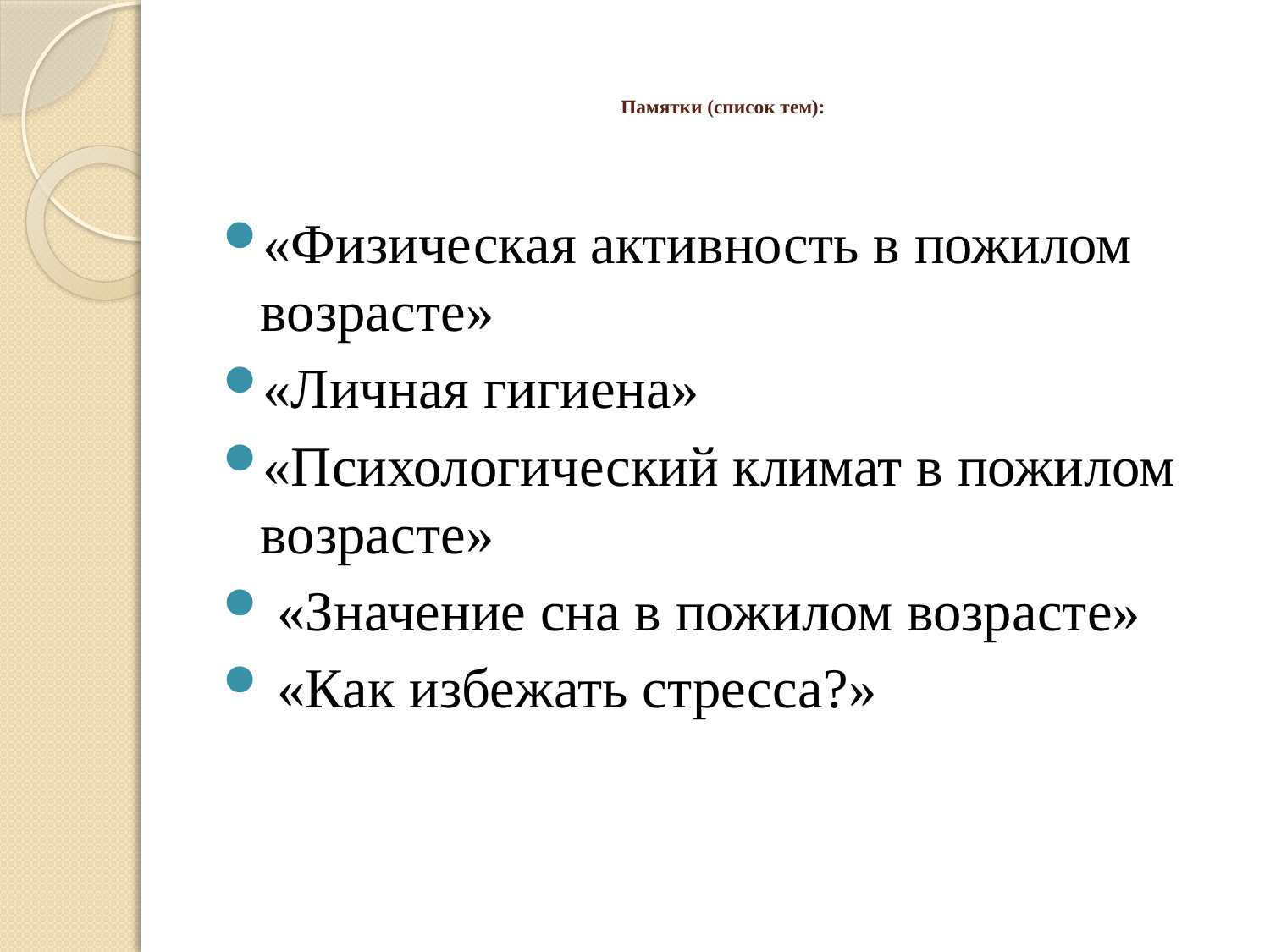

# Памятки (список тем):
«Физическая активность в пожилом возрасте»
«Личная гигиена»
«Психологический климат в пожилом возрасте»
 «Значение сна в пожилом возрасте»
 «Как избежать стресса?»